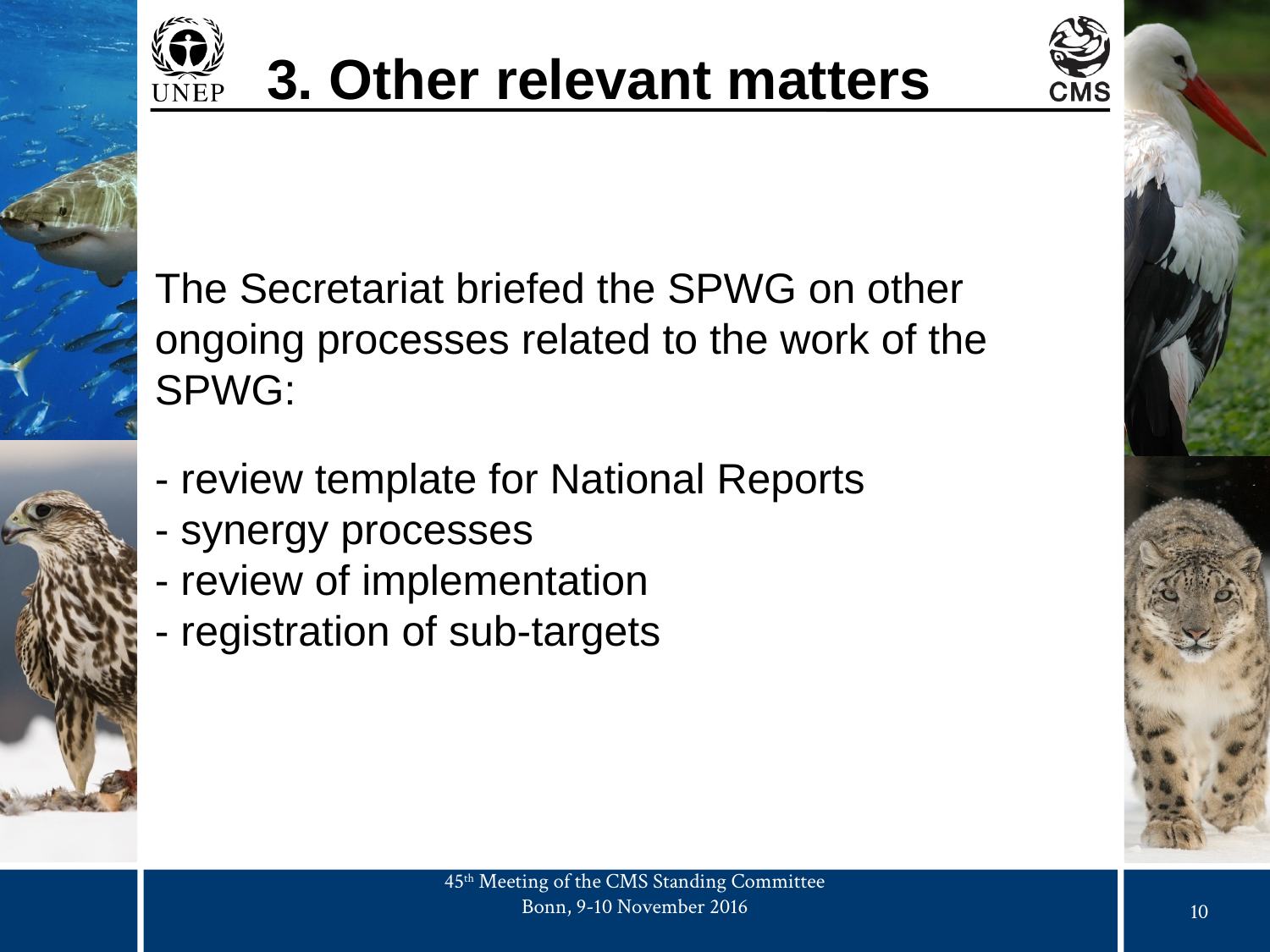

3. Other relevant matters
The Secretariat briefed the SPWG on other ongoing processes related to the work of the SPWG:

- review template for National Reports
- synergy processes
- review of implementation
- registration of sub-targets